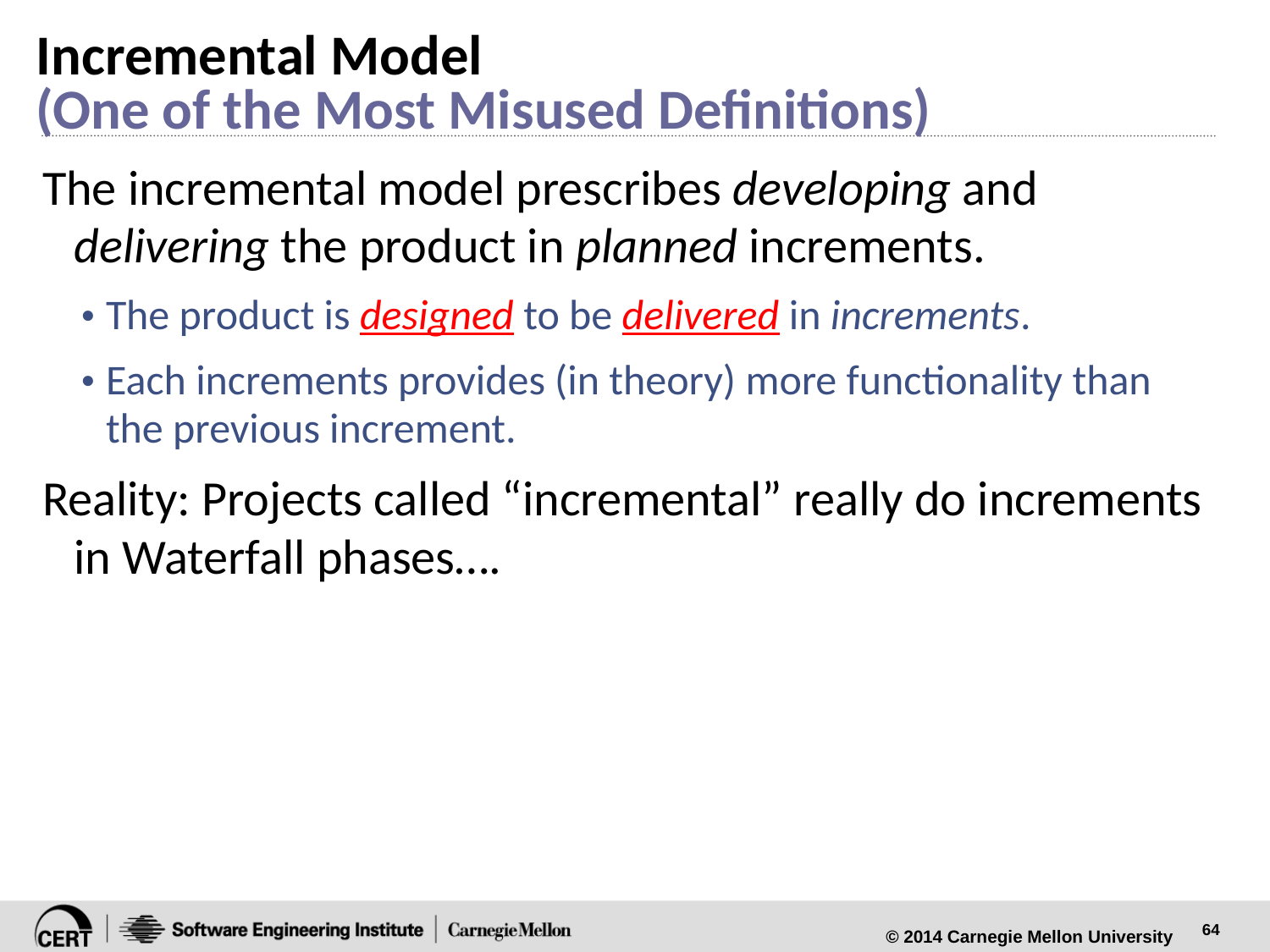

# Incremental Model (One of the Most Misused Definitions)
The incremental model prescribes developing and delivering the product in planned increments.
The product is designed to be delivered in increments.
Each increments provides (in theory) more functionality than the previous increment.
Reality: Projects called “incremental” really do increments in Waterfall phases….